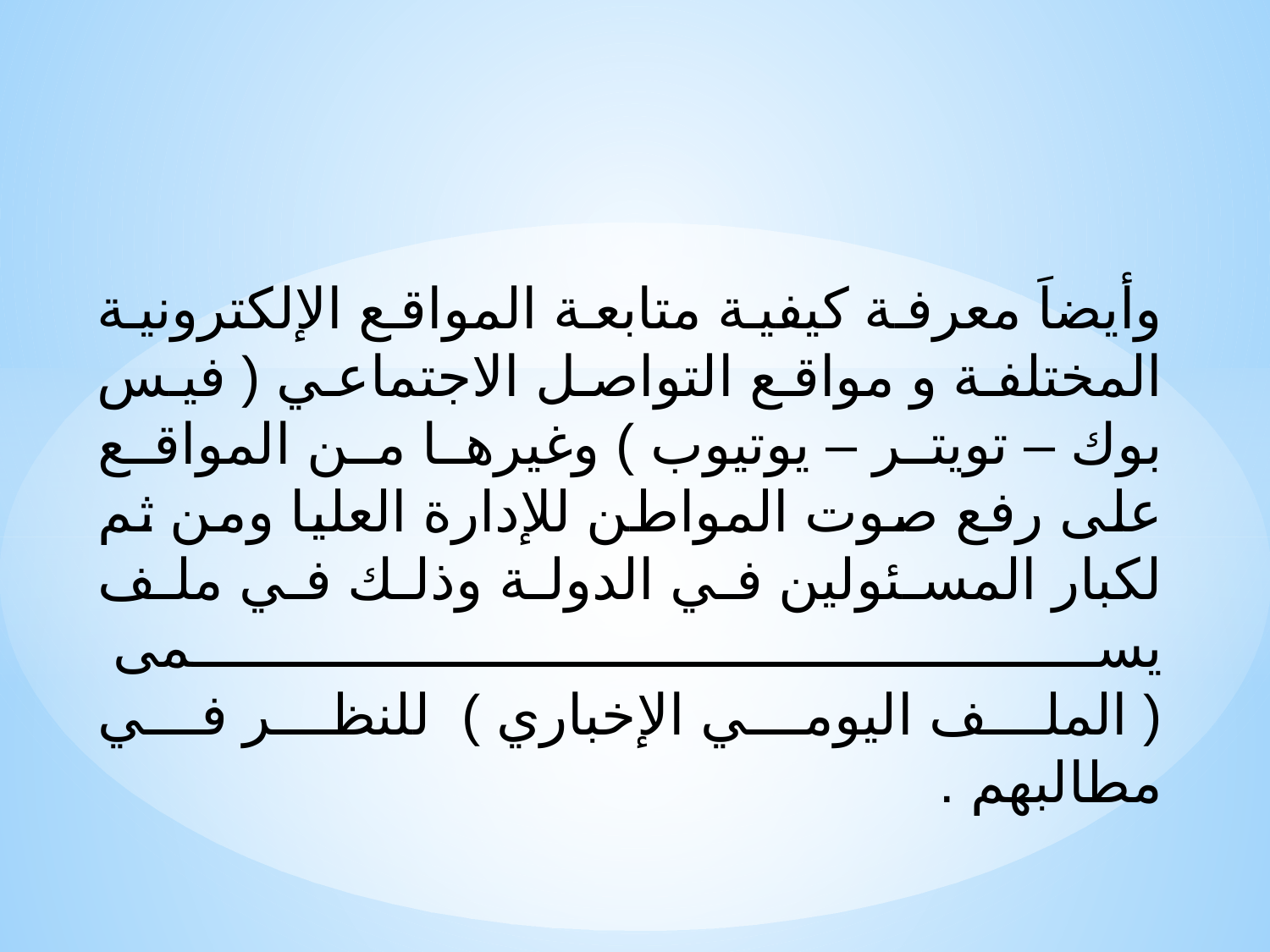

وأيضاَ معرفة كيفية متابعة المواقع الإلكترونية المختلفة و مواقع التواصل الاجتماعي ( فيس بوك – تويتر – يوتيوب ) وغيرها من المواقع على رفع صوت المواطن للإدارة العليا ومن ثم لكبار المسئولين في الدولة وذلك في ملف يسمى
( الملف اليومي الإخباري )  للنظر في مطالبهم .